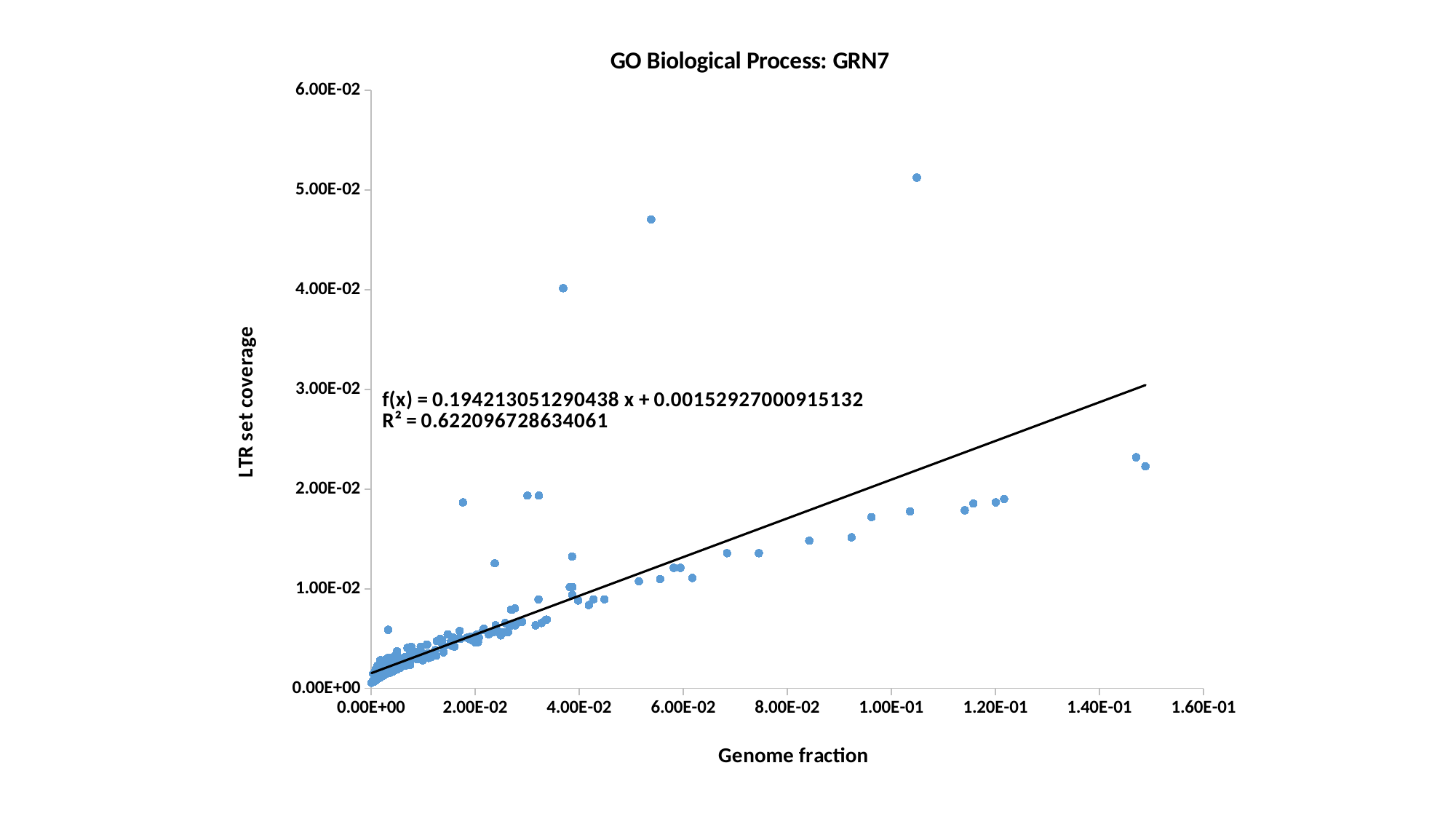

### Chart: GO Biological Process: GRN7

| Category | LTR fraction |
|---|---|